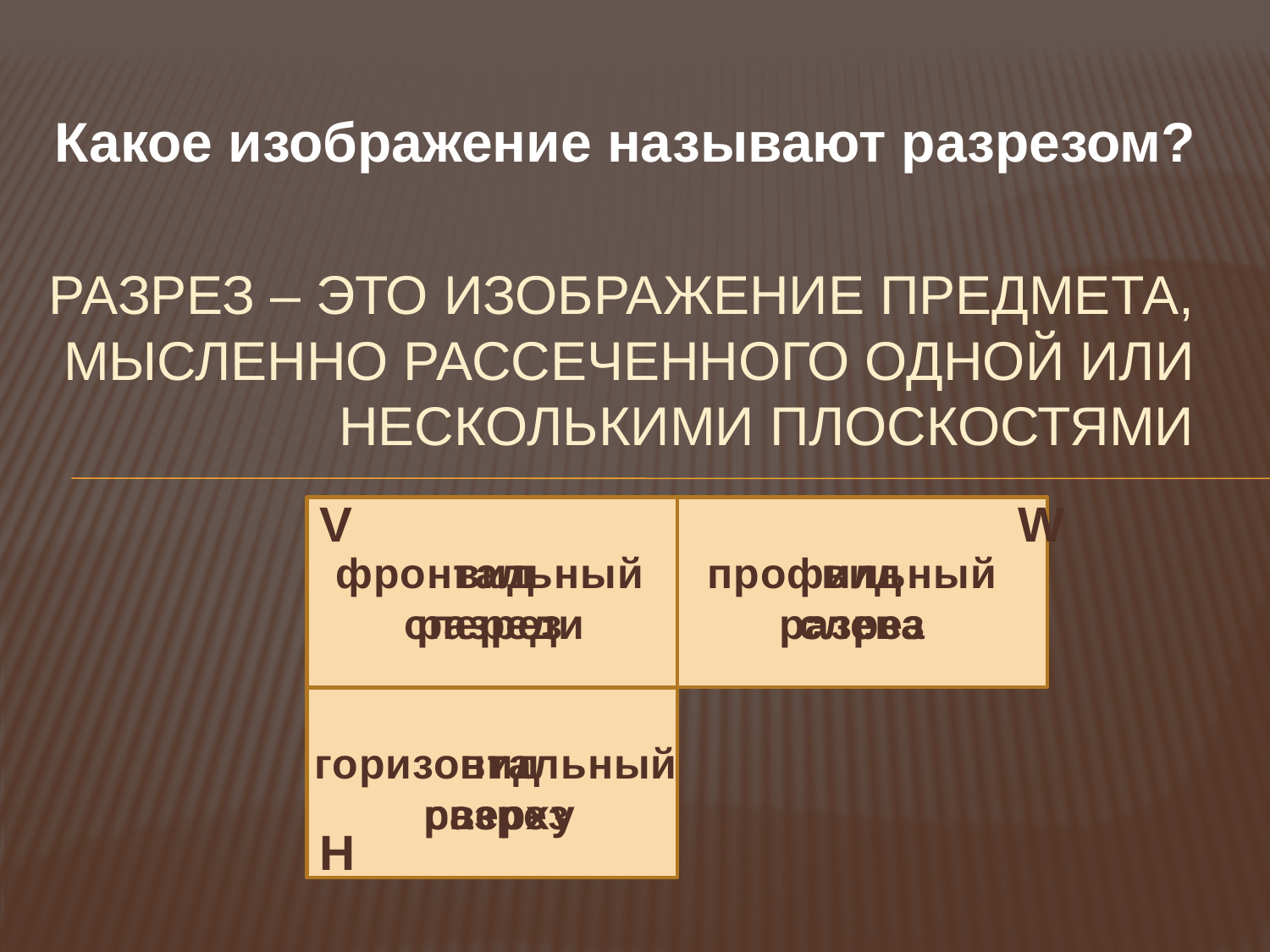

Какое изображение называют разрезом?
# Разрез – это изображение предмета, мысленно рассеченного одной или несколькими плоскостями
V
W

фронтальный
разрез
вид
спереди
профильный
разрез
вид
слева

горизонтальный
разрез
вид
сверху
H